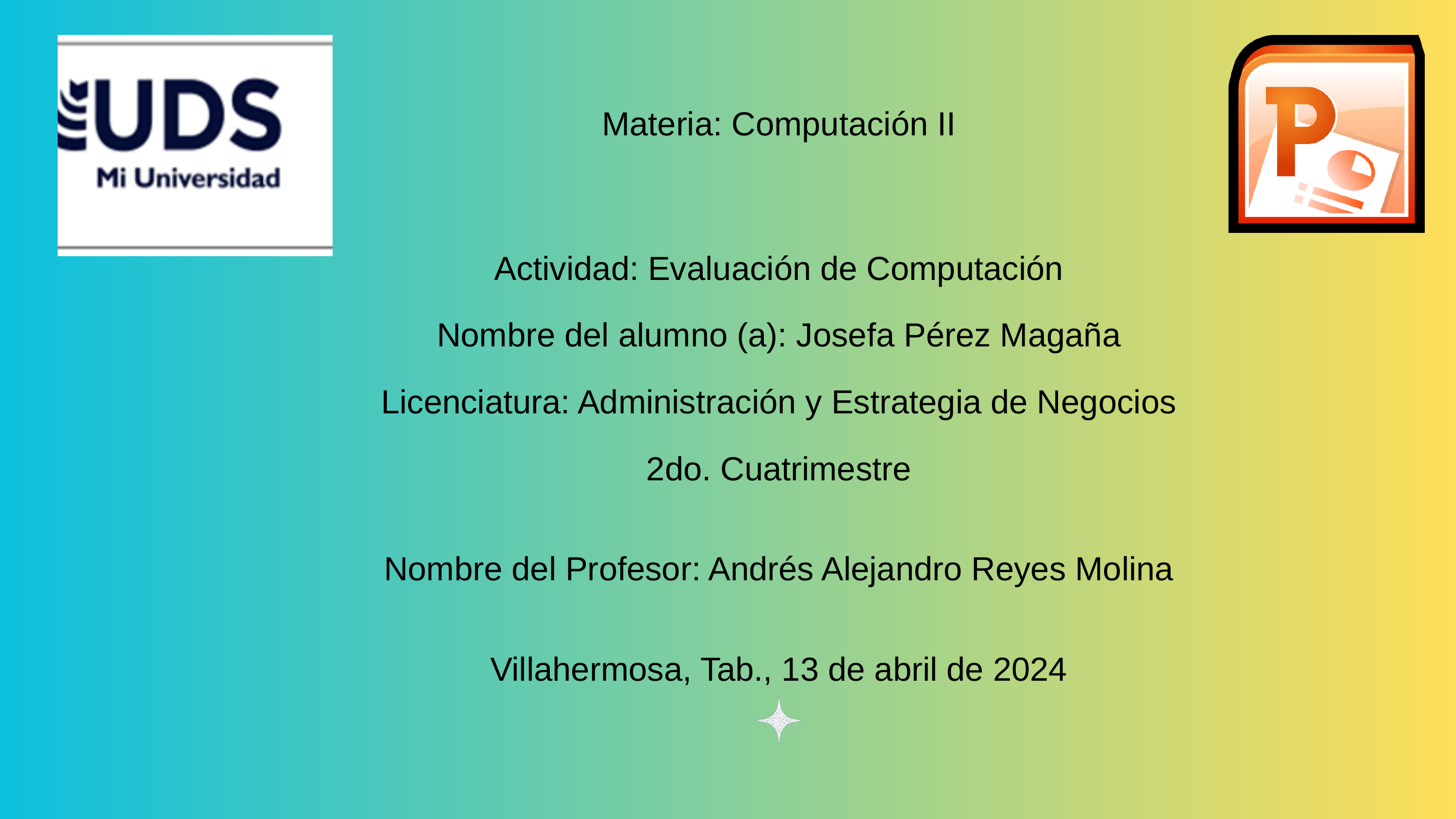

Materia: Computación II

Actividad: Evaluación de Computación

Nombre del alumno (a): Josefa Pérez Magaña

Licenciatura: Administración y Estrategia de Negocios

2do. Cuatrimestre

Nombre del Profesor: Andrés Alejandro Reyes Molina

Villahermosa, Tab., 13 de abril de 2024